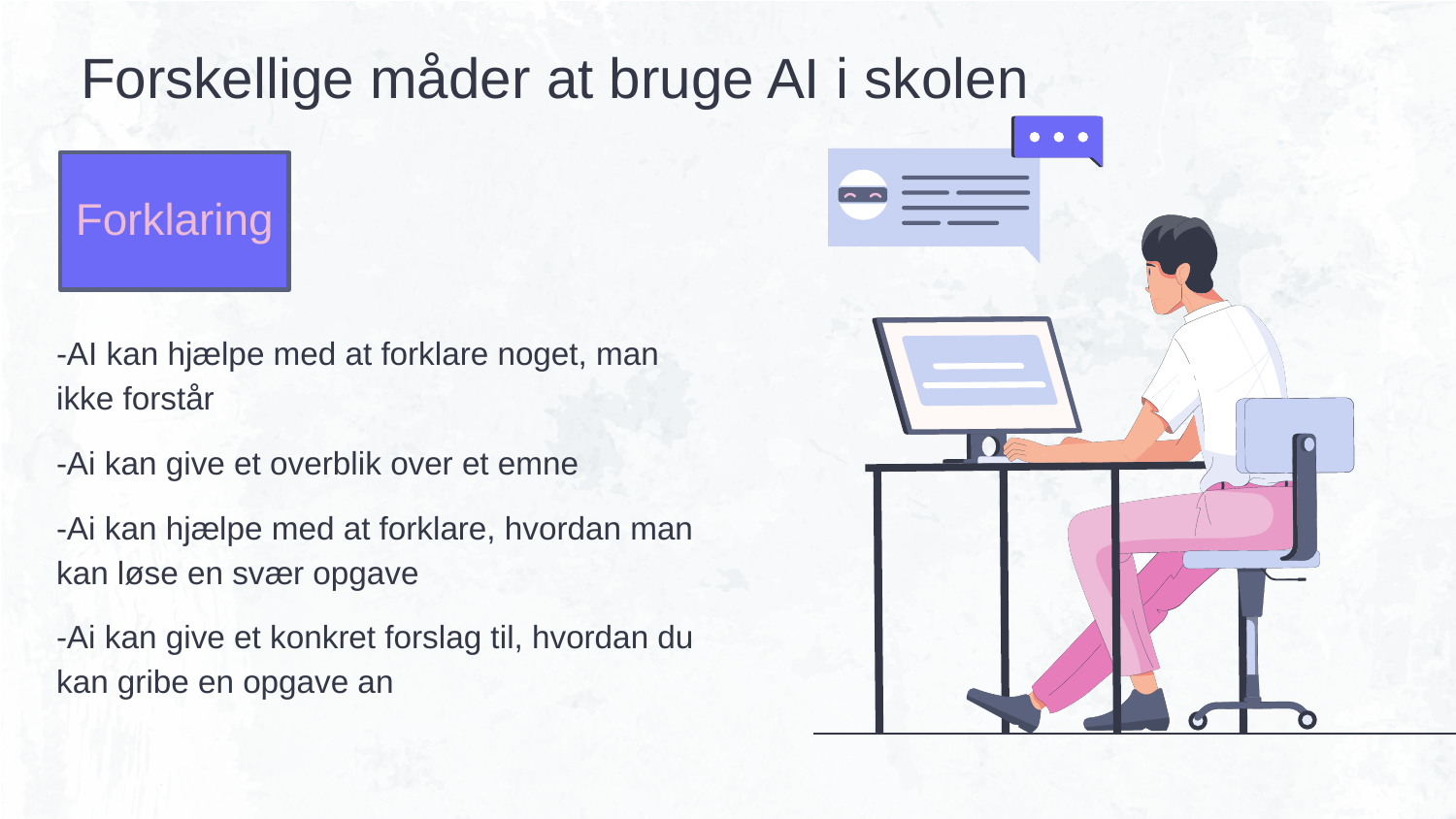

# Forskellige måder at bruge AI i skolen

Forklaring
-AI kan hjælpe med at forklare noget, man ikke forstår
-Ai kan give et overblik over et emne
-Ai kan hjælpe med at forklare, hvordan man kan løse en svær opgave
-Ai kan give et konkret forslag til, hvordan du kan gribe en opgave an